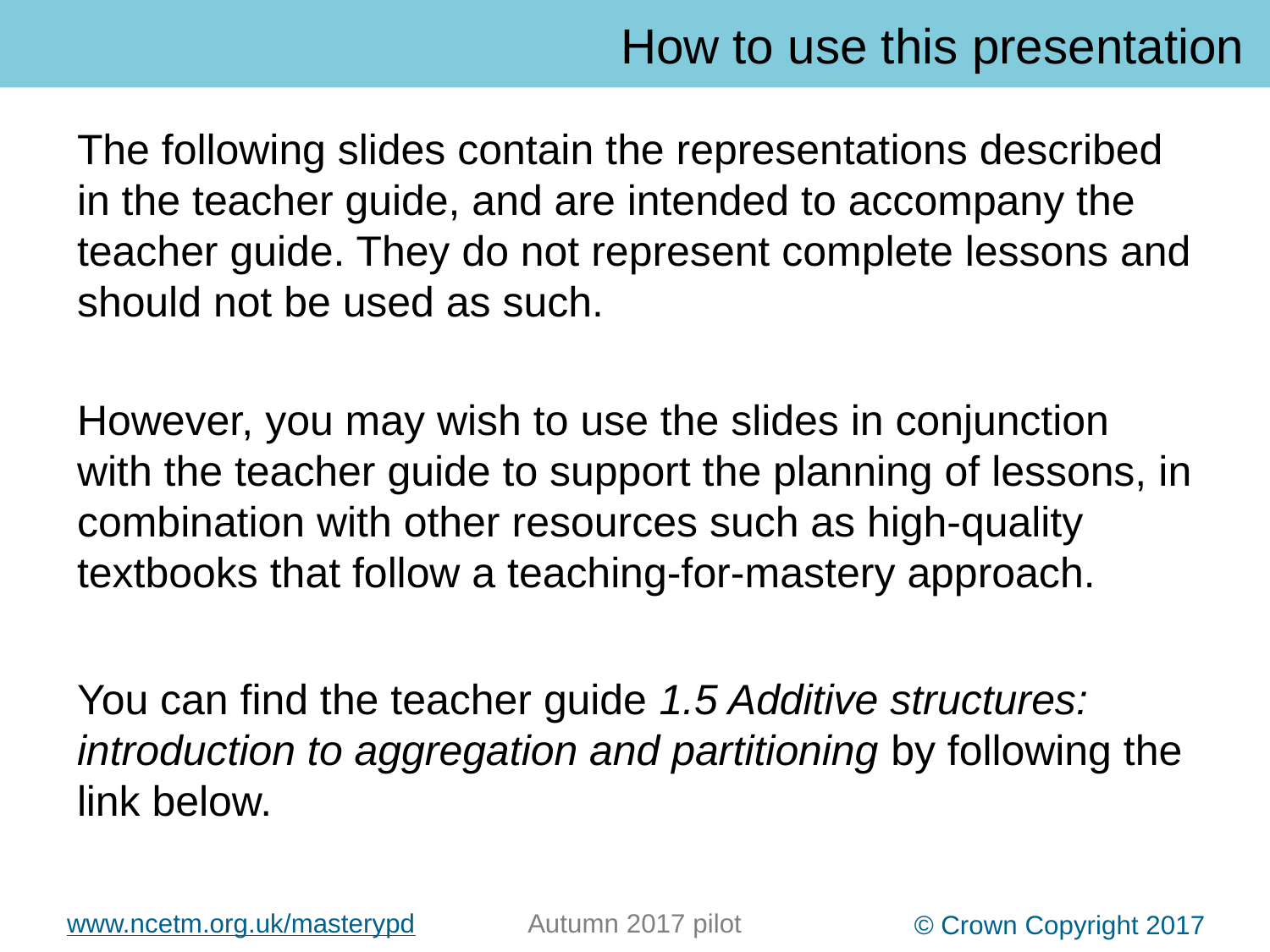

How to use this presentation
You can find the teacher guide 1.5 Additive structures: introduction to aggregation and partitioning by following the link below.